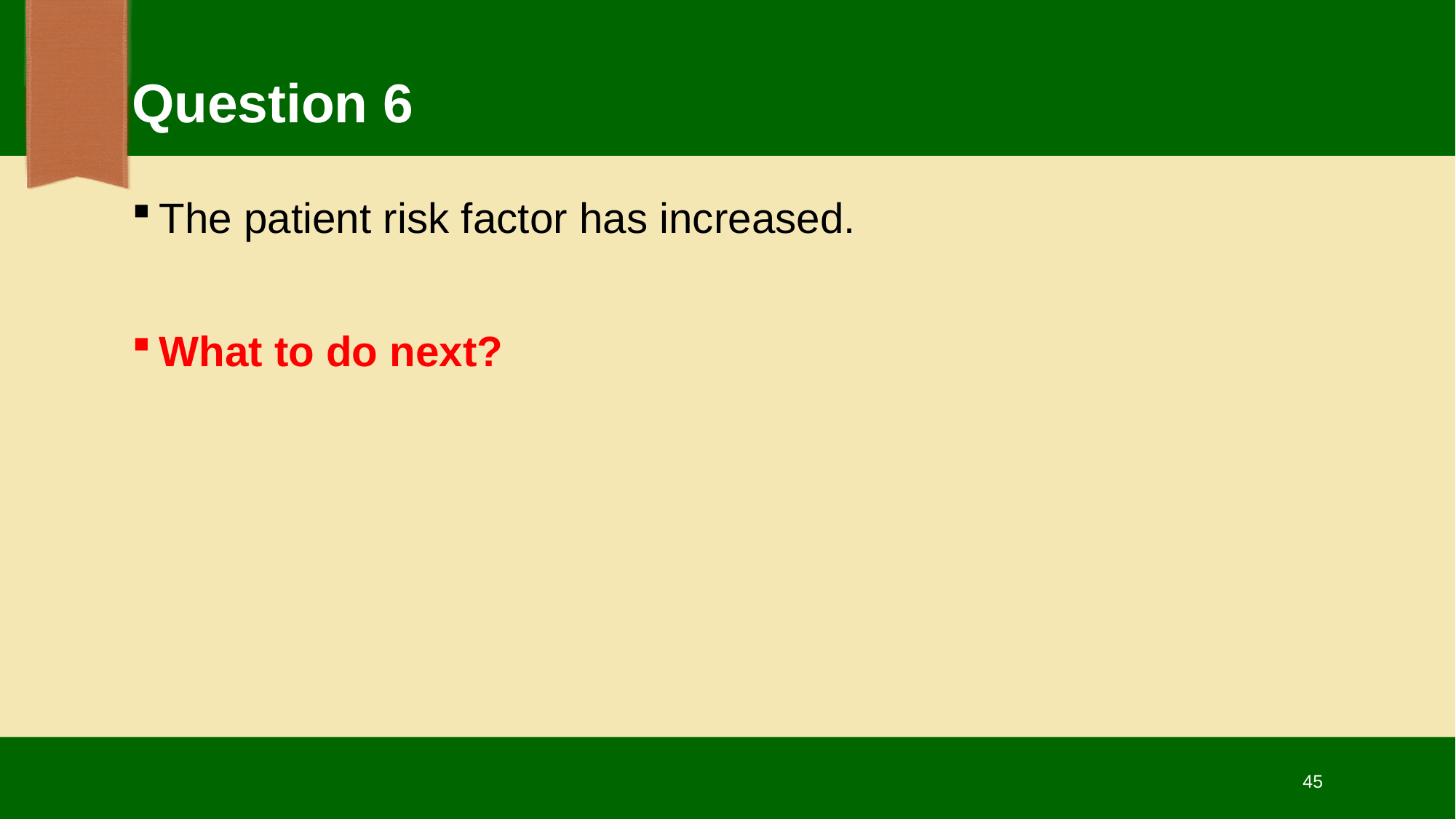

# Question 6
The patient risk factor has increased.

What to do next?

45